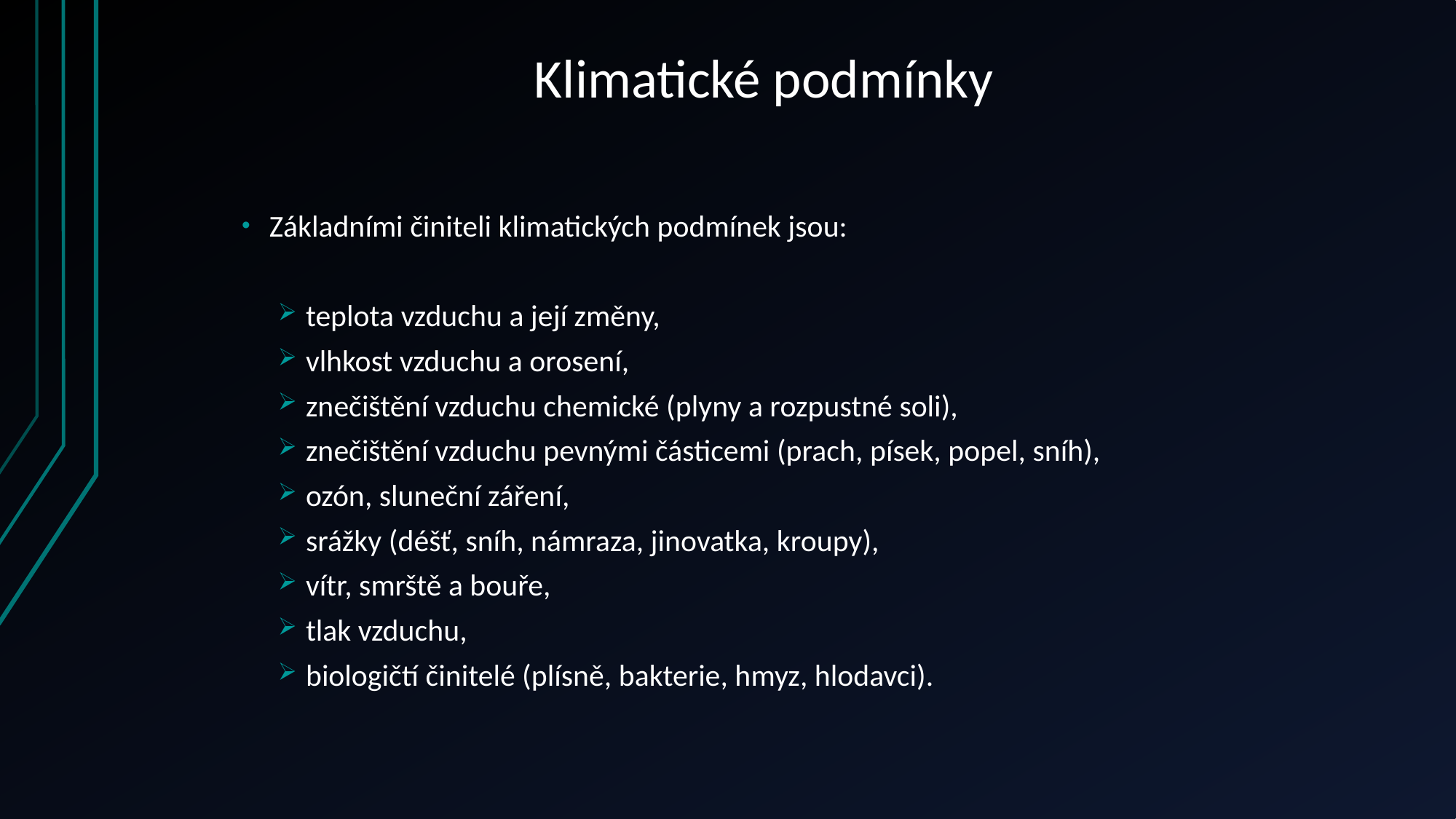

# Klimatické podmínky
Základními činiteli klimatických podmínek jsou:

teplota vzduchu a její změny,
vlhkost vzduchu a orosení,
znečištění vzduchu chemické (plyny a rozpustné soli),
znečištění vzduchu pevnými částicemi (prach, písek, popel, sníh),
ozón, sluneční záření,
srážky (déšť, sníh, námraza, jinovatka, kroupy),
vítr, smrště a bouře,
tlak vzduchu,
biologičtí činitelé (plísně, bakterie, hmyz, hlodavci).